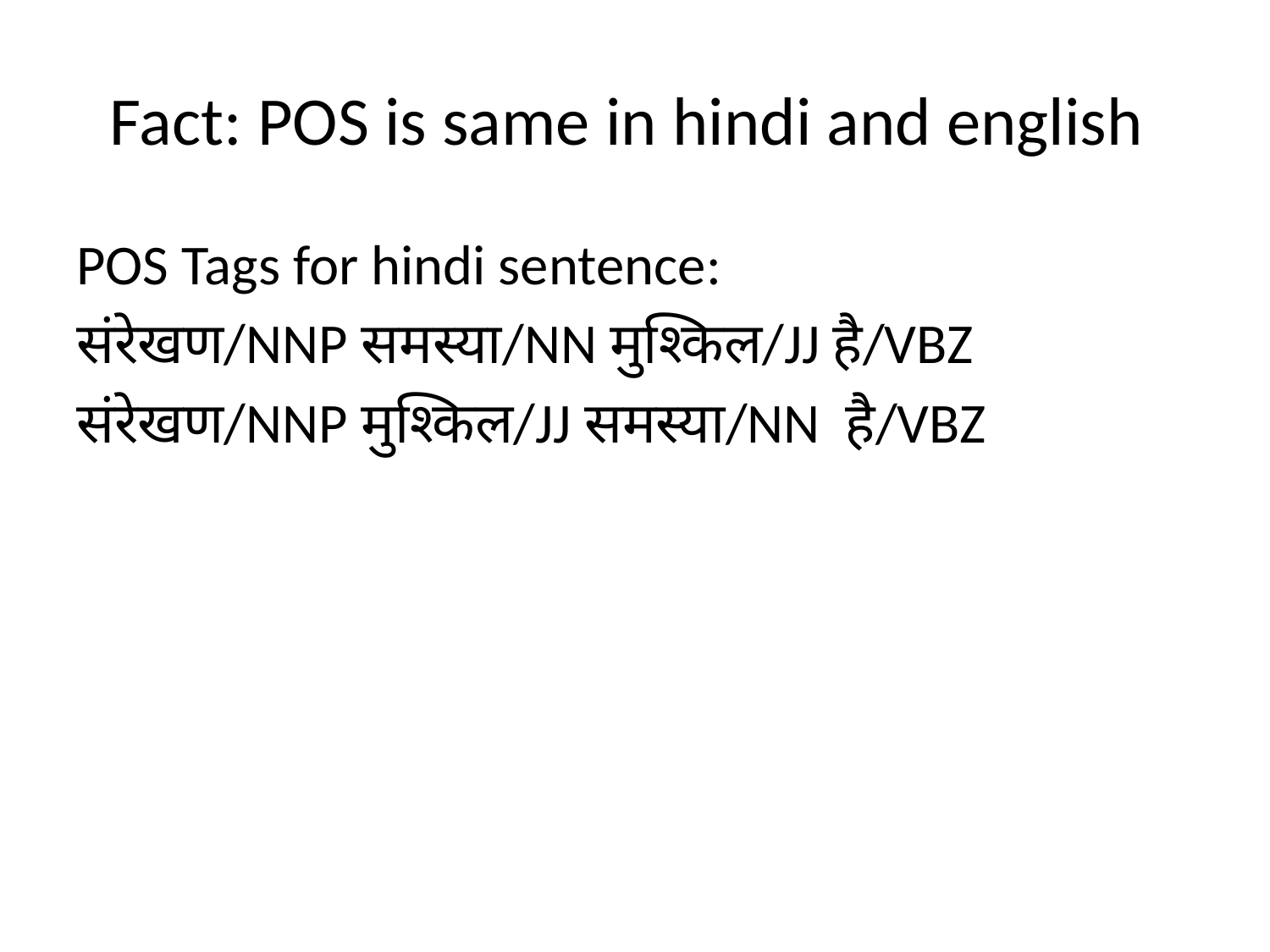

# Fact: POS is same in hindi and english
POS Tags for hindi sentence:
संरेखण/NNP समस्या/NN मुश्किल/JJ है/VBZ
संरेखण/NNP मुश्किल/JJ समस्या/NN  है/VBZ